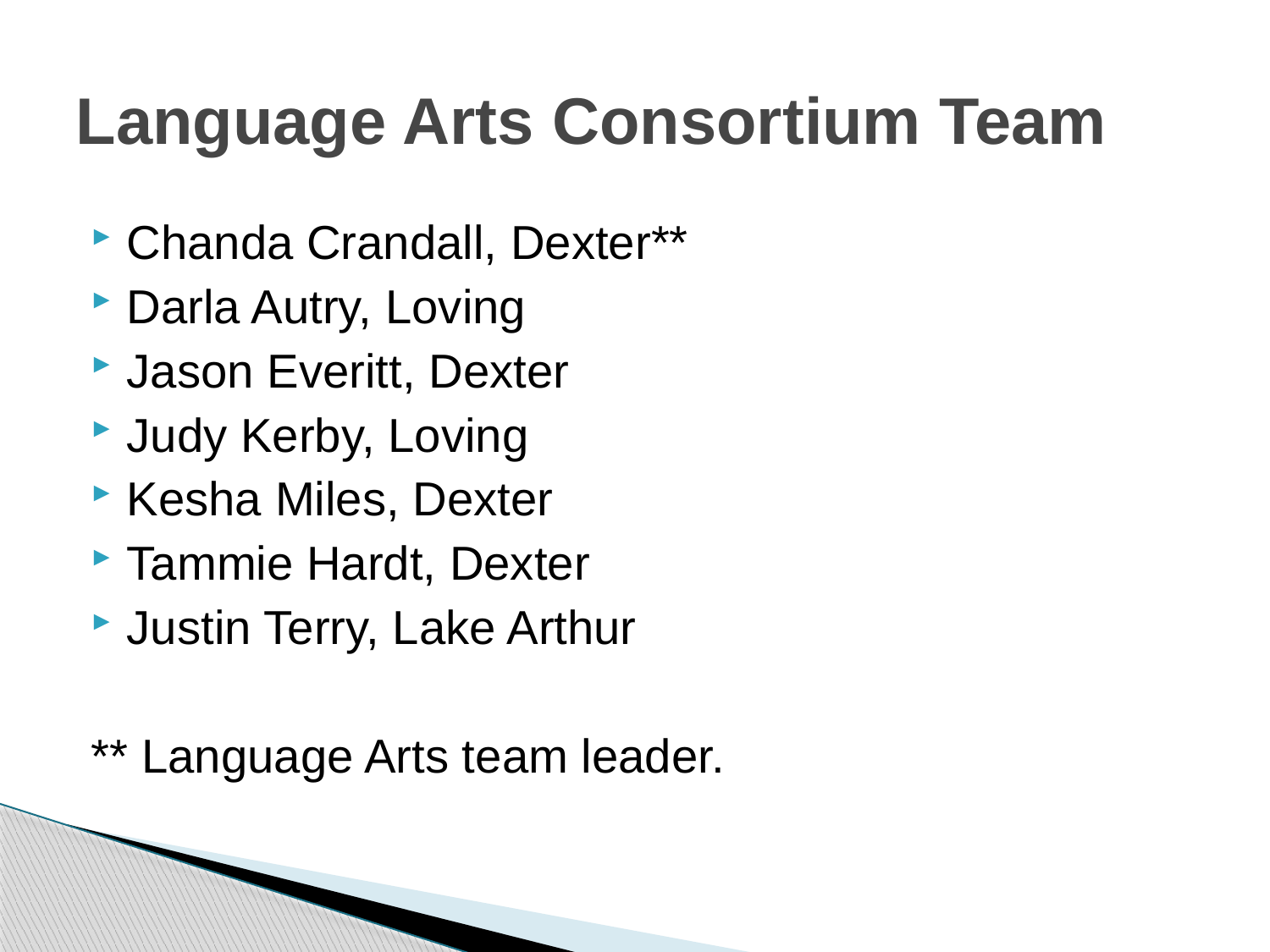

# Language Arts Consortium Team
Chanda Crandall, Dexter**
Darla Autry, Loving
Jason Everitt, Dexter
Judy Kerby, Loving
Kesha Miles, Dexter
Tammie Hardt, Dexter
Justin Terry, Lake Arthur

** Language Arts team leader.